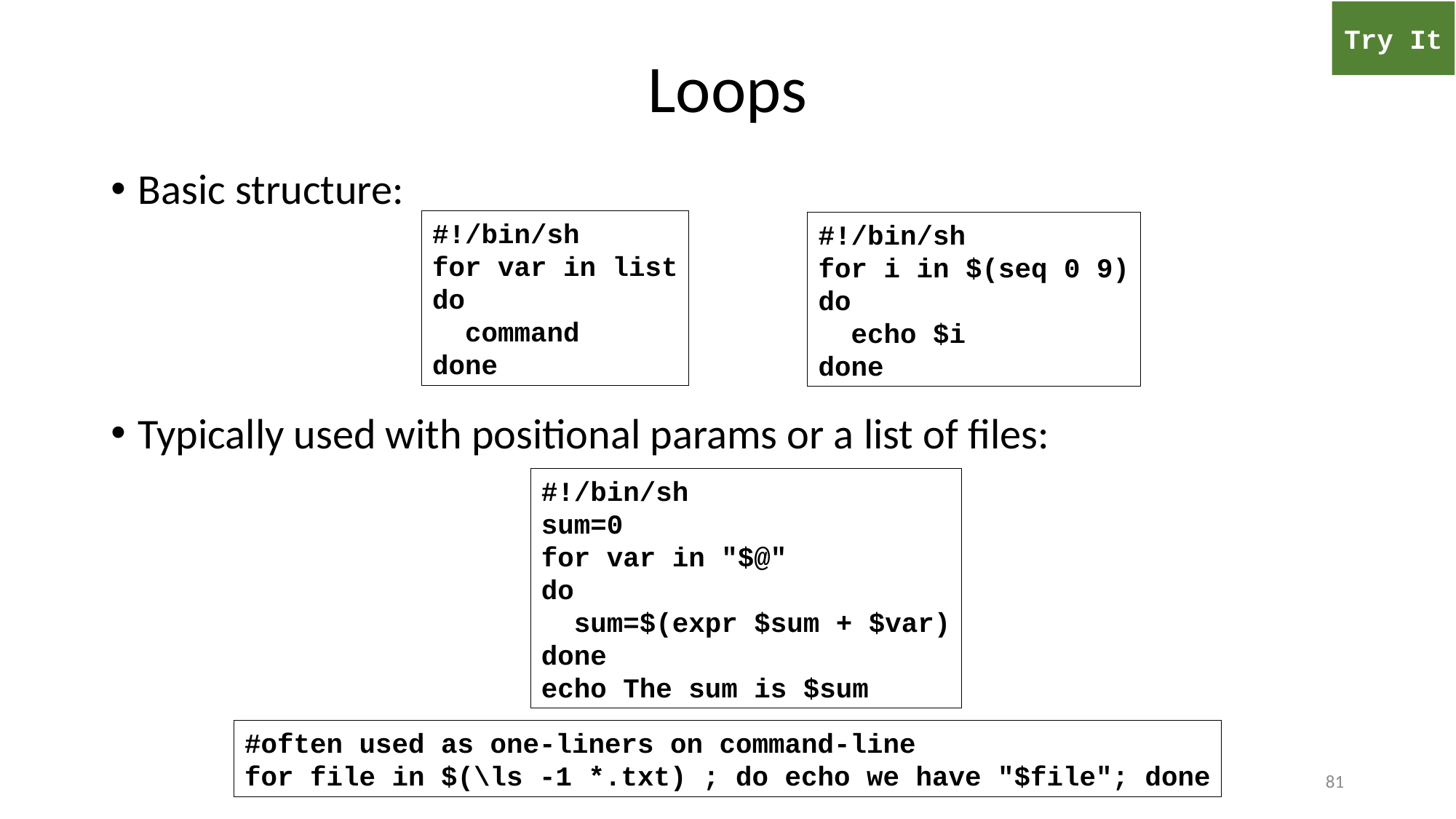

Try It
# Loops
Basic structure:

Typically used with positional params or a list of files:

#!/bin/sh
for var in list
do
  command
done
#!/bin/sh
for i in $(seq 0 9)
do
  echo $i
done
#!/bin/sh
sum=0
for var in "$@"
do
  sum=$(expr $sum + $var)
done
echo The sum is $sum
#often used as one-liners on command-line
for file in $(\ls -1 *.txt) ; do echo we have "$file"; done
81